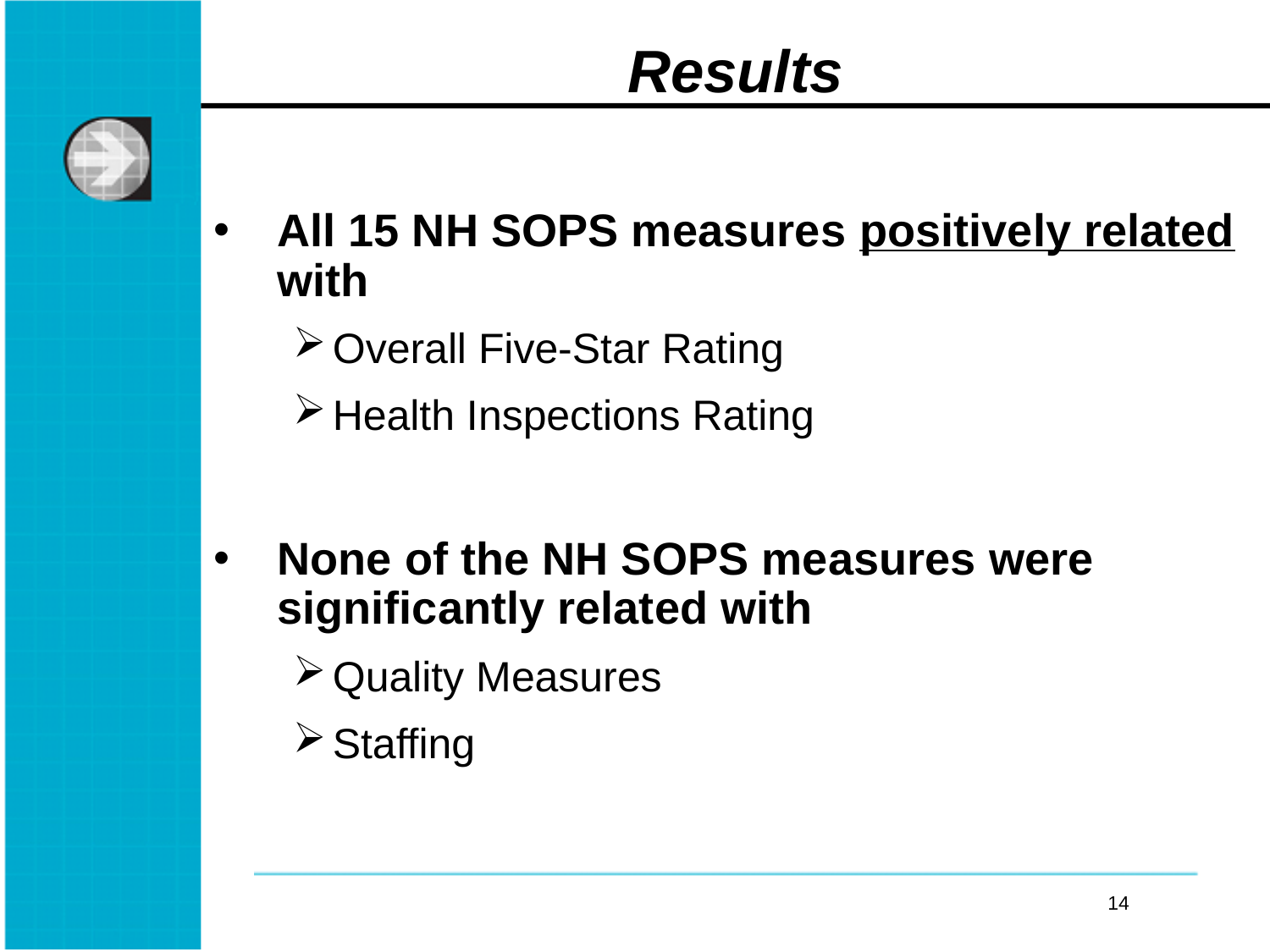

# Results

All 15 NH SOPS measures positively related with
Overall Five-Star Rating
Health Inspections Rating

None of the NH SOPS measures were significantly related with
Quality Measures
Staffing